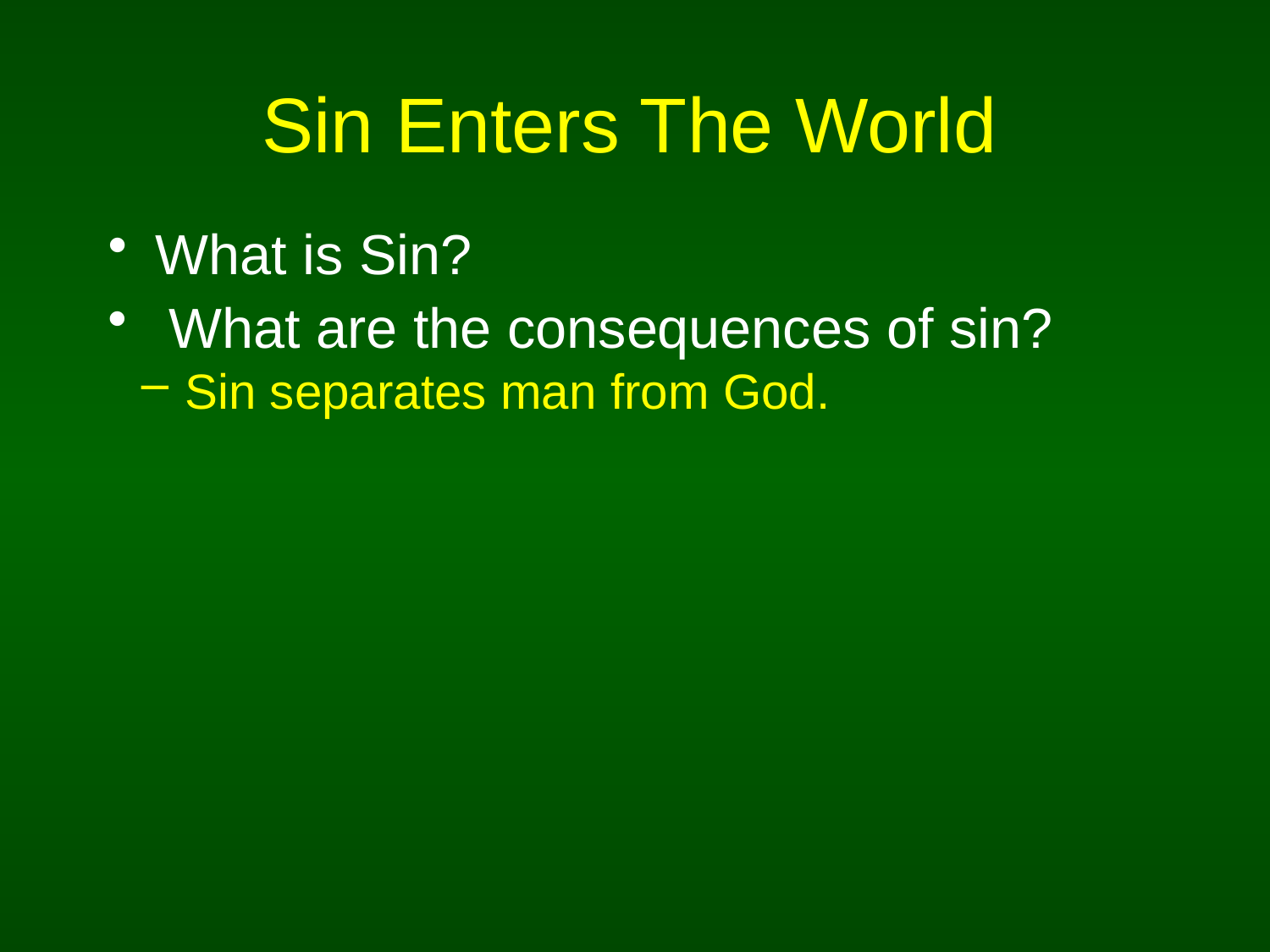

# Sin Enters The World
What is Sin?
  What are the consequences of sin?
 Sin separates man from God.